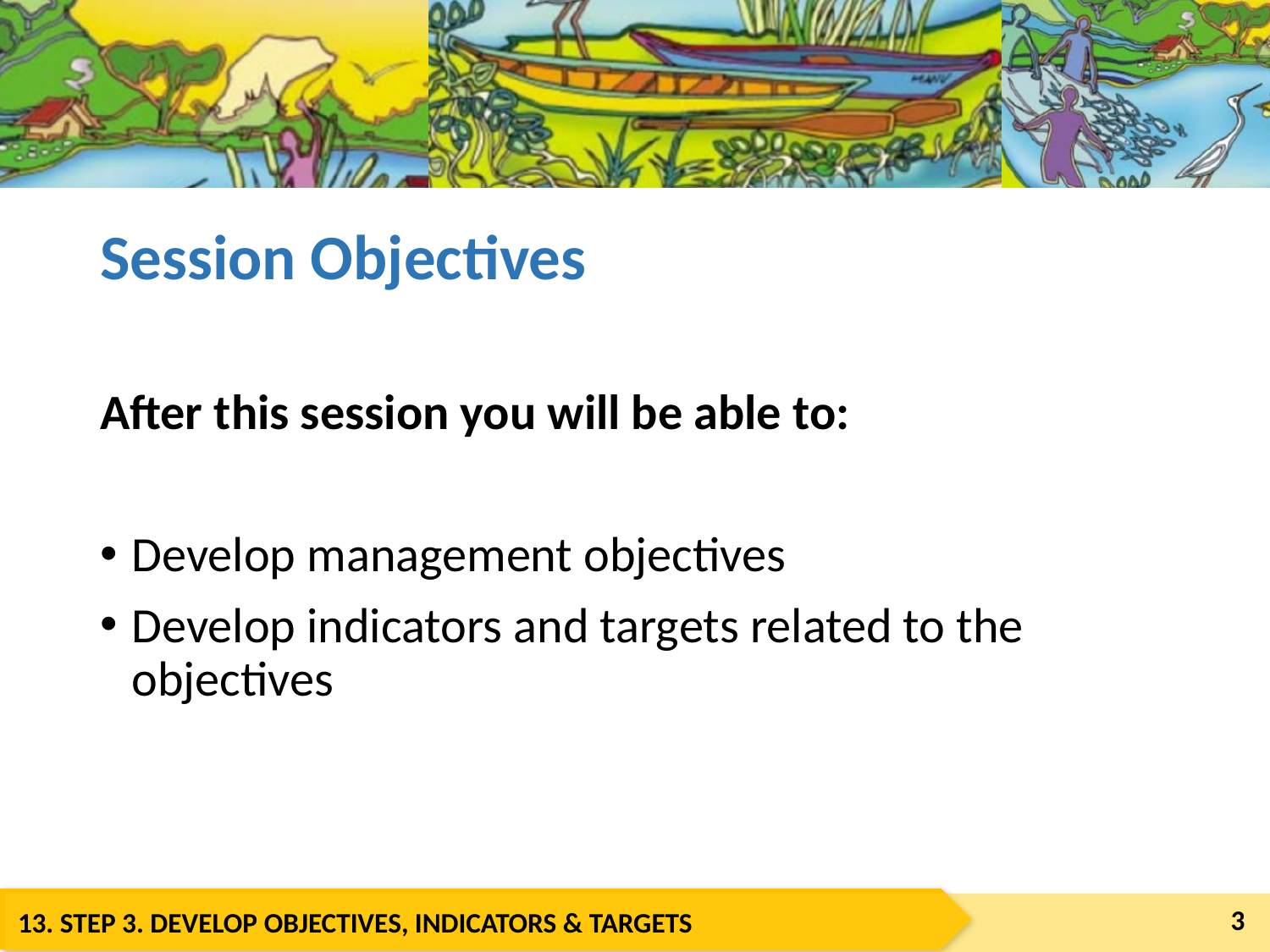

# Session Objectives
After this session you will be able to:

Develop management objectives
Develop indicators and targets related to the objectives

3